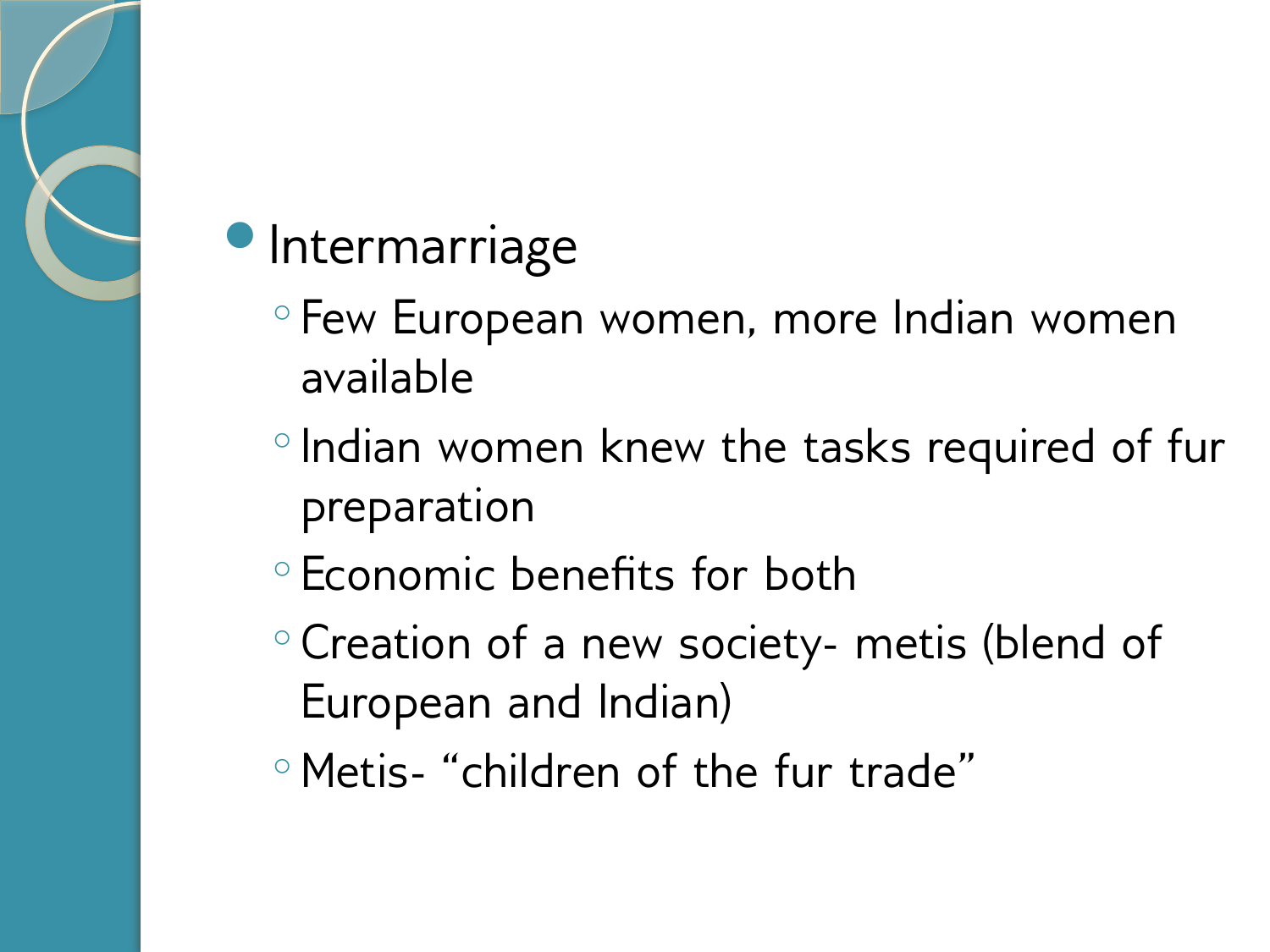

#
Intermarriage
Few European women, more Indian women available
Indian women knew the tasks required of fur preparation
Economic benefits for both
Creation of a new society- metis (blend of European and Indian)
Metis- “children of the fur trade”